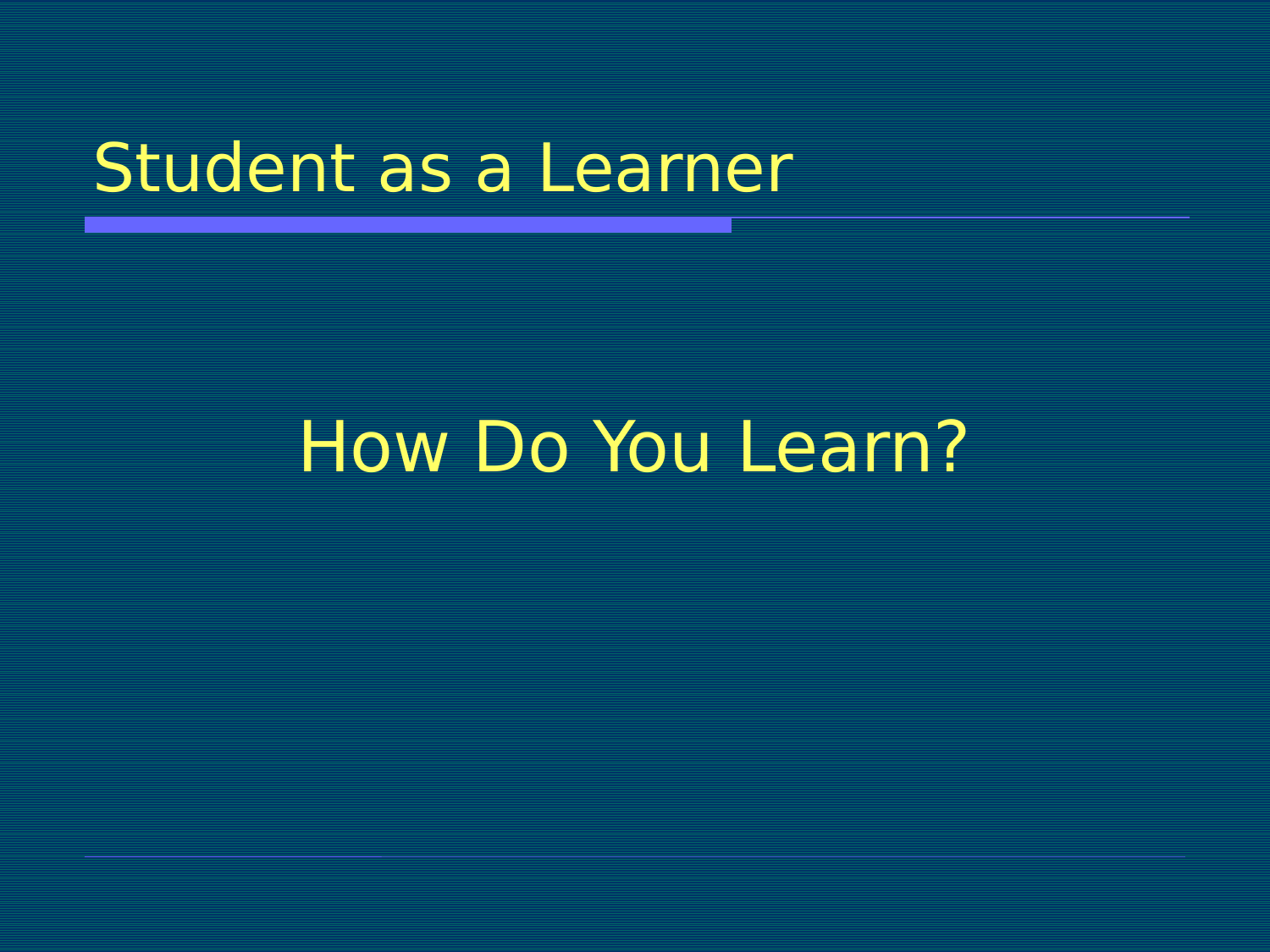

# Student as a Learner

How Do You Learn?